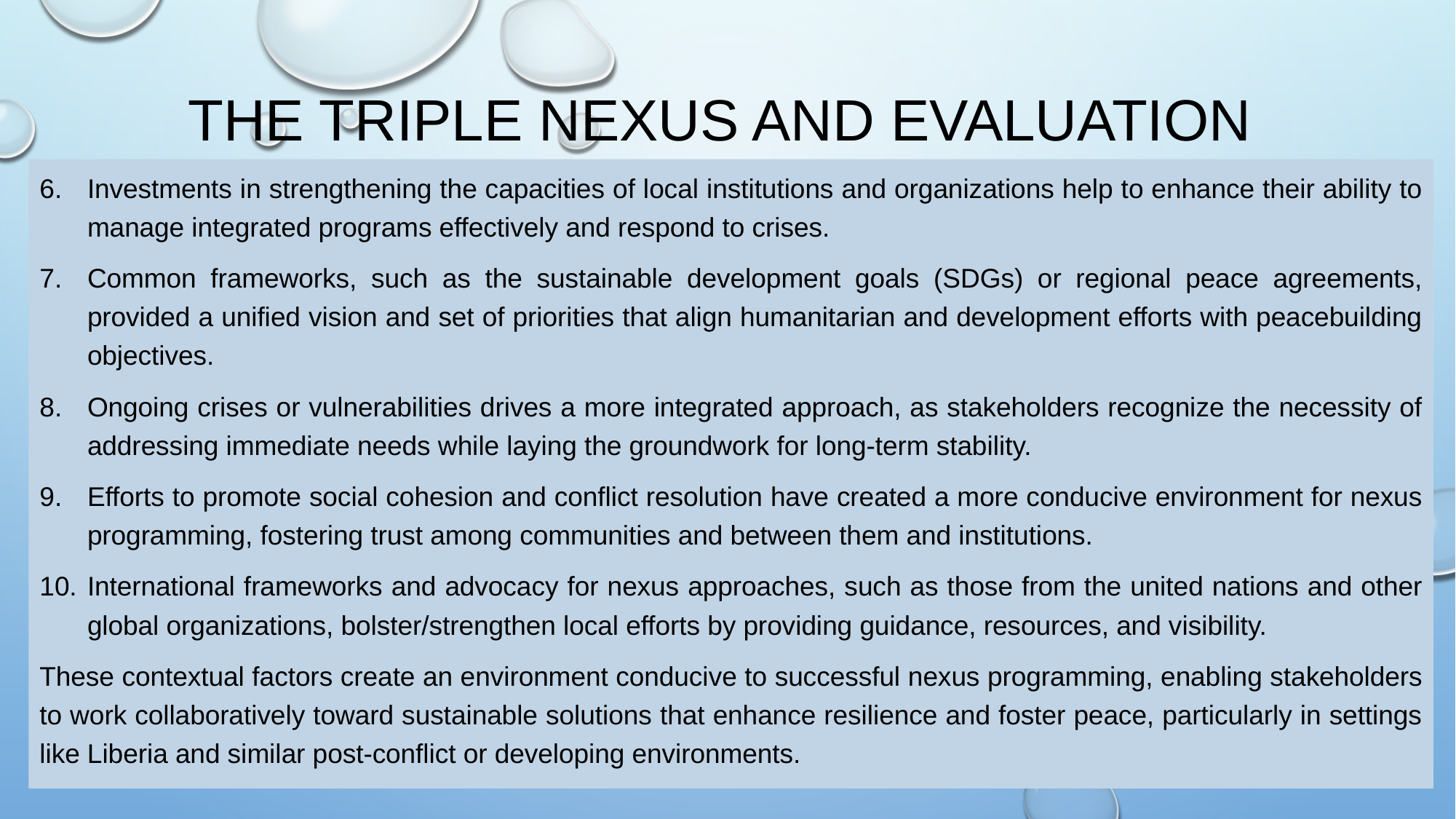

# The triple nexus and evaluation
Investments in strengthening the capacities of local institutions and organizations help to enhance their ability to manage integrated programs effectively and respond to crises.
Common frameworks, such as the sustainable development goals (SDGs) or regional peace agreements, provided a unified vision and set of priorities that align humanitarian and development efforts with peacebuilding objectives.
Ongoing crises or vulnerabilities drives a more integrated approach, as stakeholders recognize the necessity of addressing immediate needs while laying the groundwork for long-term stability.
Efforts to promote social cohesion and conflict resolution have created a more conducive environment for nexus programming, fostering trust among communities and between them and institutions.
International frameworks and advocacy for nexus approaches, such as those from the united nations and other global organizations, bolster/strengthen local efforts by providing guidance, resources, and visibility.
These contextual factors create an environment conducive to successful nexus programming, enabling stakeholders to work collaboratively toward sustainable solutions that enhance resilience and foster peace, particularly in settings like Liberia and similar post-conflict or developing environments.
10